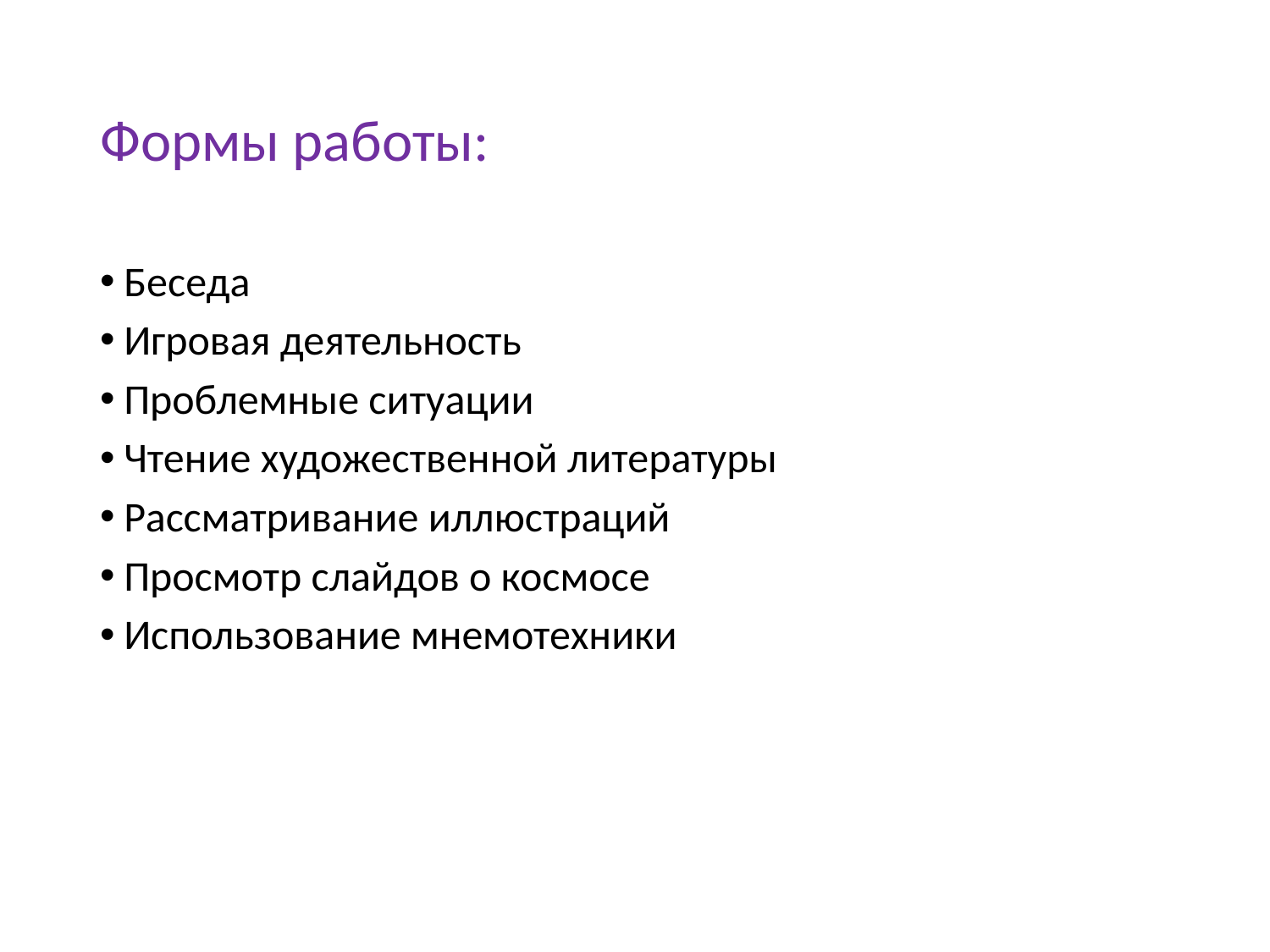

# Формы работы:
Беседа
Игровая деятельность
Проблемные ситуации
Чтение художественной литературы
Рассматривание иллюстраций
Просмотр слайдов о космосе
Использование мнемотехники